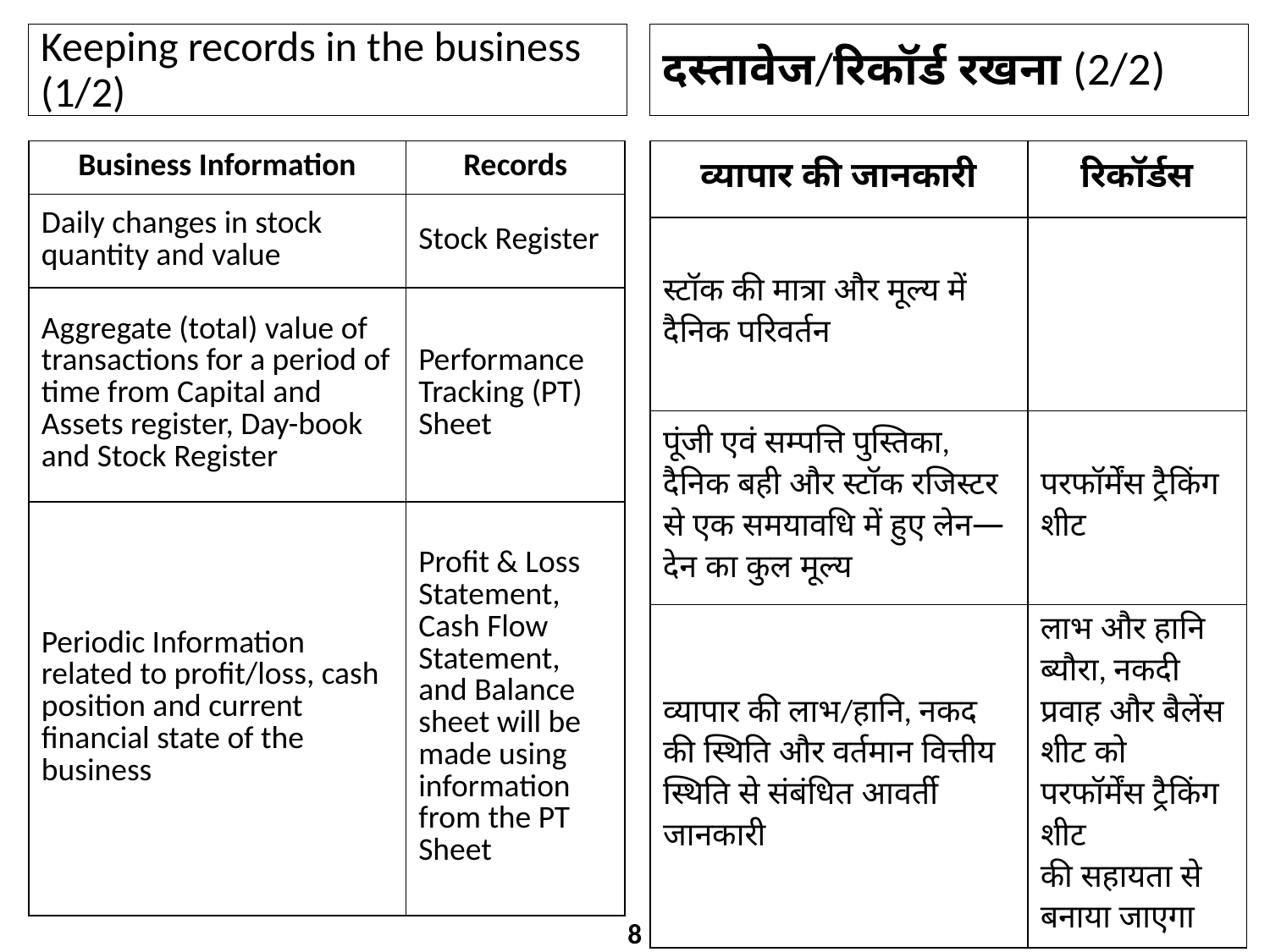

# Keeping records in the business (1/2)
दस्तावेज/रिकॉर्ड रखना (2/2)
| Business Information | Records |
| --- | --- |
| Daily changes in stock quantity and value | Stock Register |
| Aggregate (total) value of transactions for a period of time from Capital and Assets register, Day-book and Stock Register | Performance Tracking (PT) Sheet |
| Periodic Information related to profit/loss, cash position and current financial state of the business | Profit & Loss Statement, Cash Flow Statement, and Balance sheet will be made using information from the PT Sheet |
| व्यापार की जानकारी | रिकॉर्डस |
| --- | --- |
| स्टॉक की मात्रा और मूल्य में दैनिक परिवर्तन |  |
| पूंजी एवं सम्पत्ति पुस्तिका, दैनिक बही और स्टॉक रजिस्टर से एक समयावधि में हुए लेन—देन का कुल मूल्य | परफॉर्मेंस ट्रैकिंग शीट |
| व्यापार की लाभ/हानि, नकद की स्थिति और वर्तमान वित्तीय स्थिति से संबंधित आवर्ती जानकारी | लाभ और हानि ब्यौरा, नकदी प्रवाह और बैलेंस शीट को परफॉर्मेंस ट्रैकिंग शीट की सहायता से बनाया जाएगा |
8